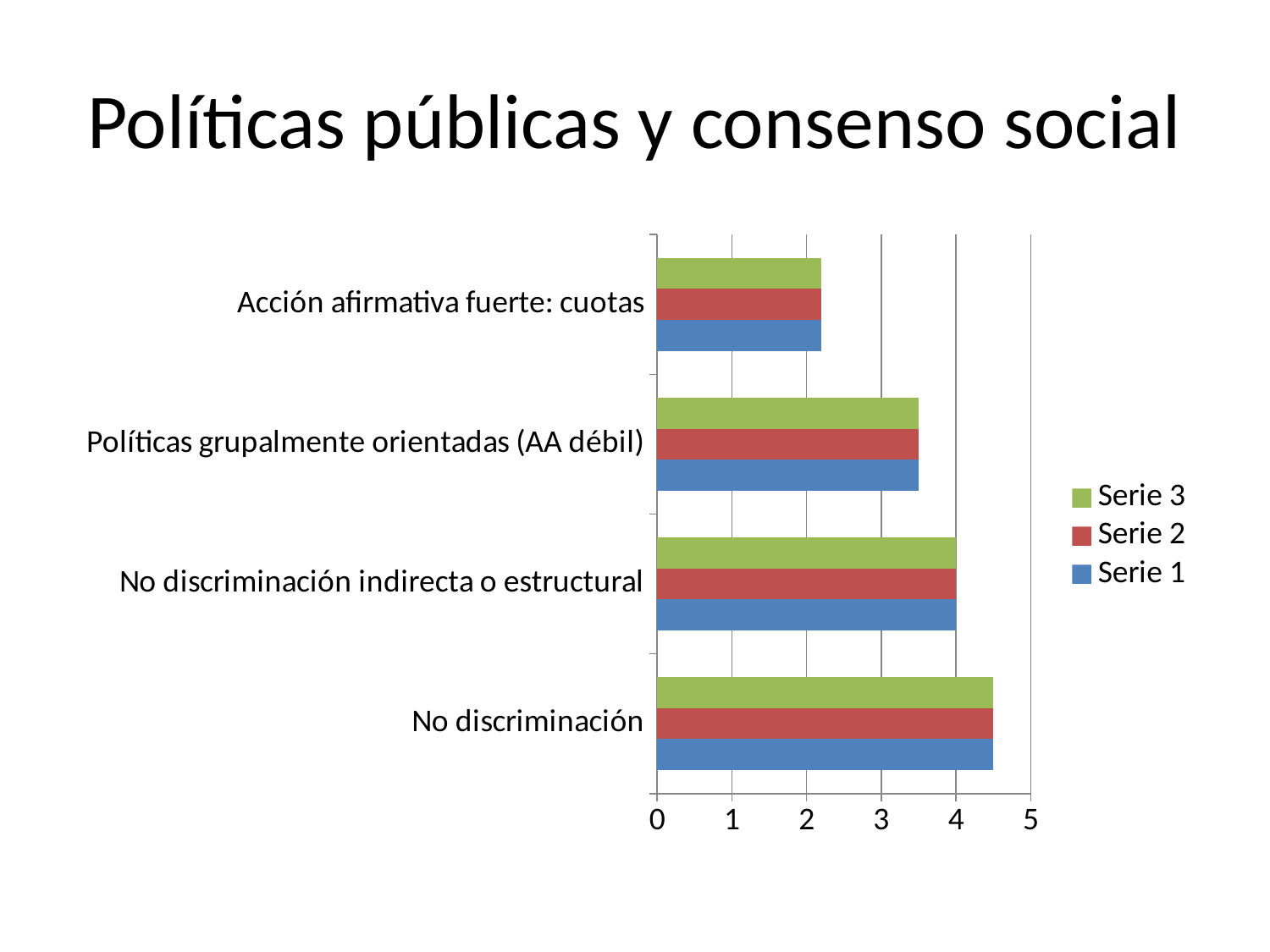

# Políticas públicas y consenso social

### Chart

| Category | Serie 1 | Serie 2 | Serie 3 |
|---|---|---|---|
| No discriminación | 4.5 | 4.5 | 4.5 |
| No discriminación indirecta o estructural | 4.0 | 4.0 | 4.0 |
| Políticas grupalmente orientadas (AA débil) | 3.5 | 3.5 | 3.5 |
| Acción afirmativa fuerte: cuotas | 2.2 | 2.2 | 2.2 |